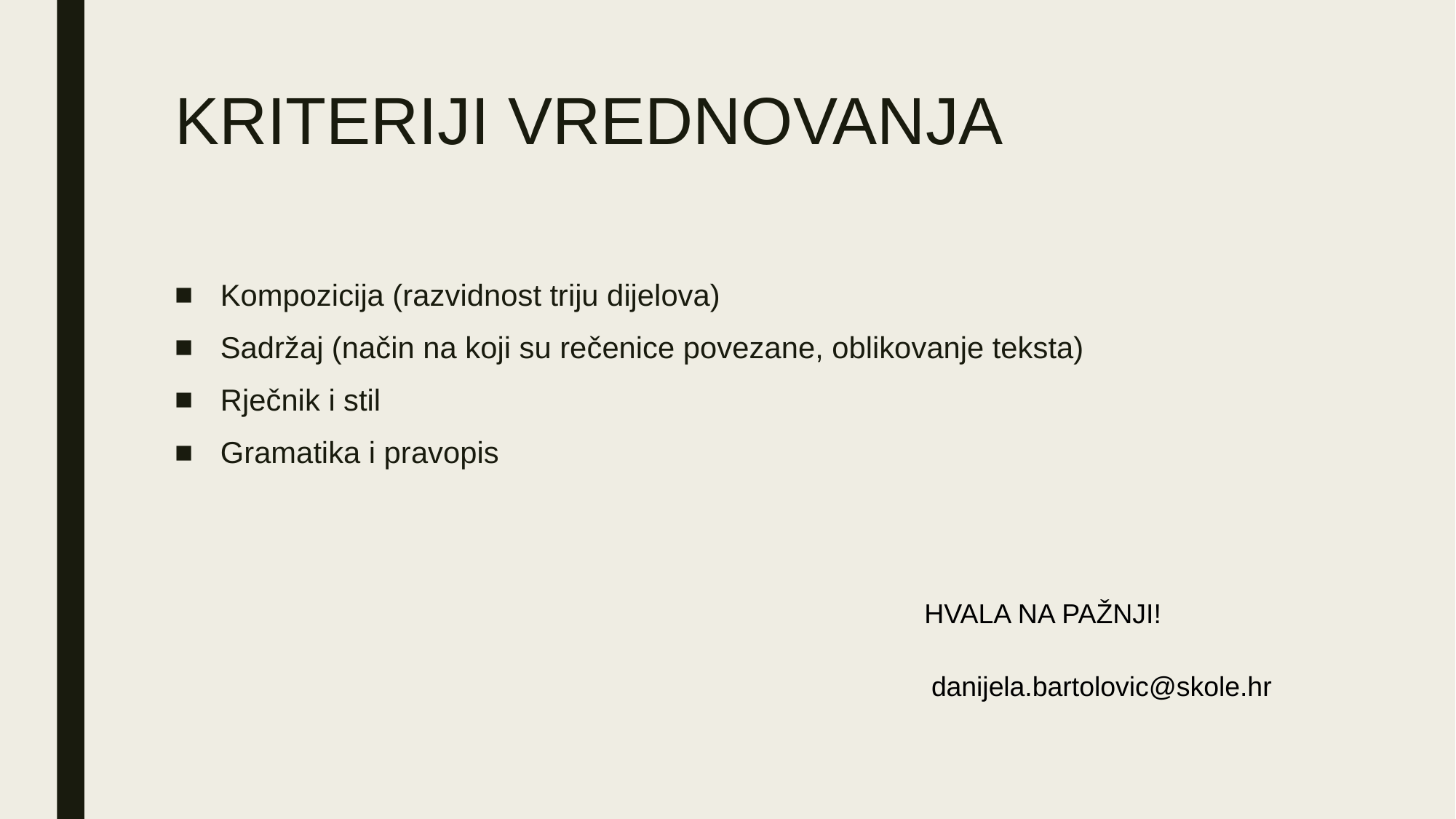

# KRITERIJI VREDNOVANJA
Kompozicija (razvidnost triju dijelova)
Sadržaj (način na koji su rečenice povezane, oblikovanje teksta)
Rječnik i stil
Gramatika i pravopis
HVALA NA PAŽNJI!
danijela.bartolovic@skole.hr